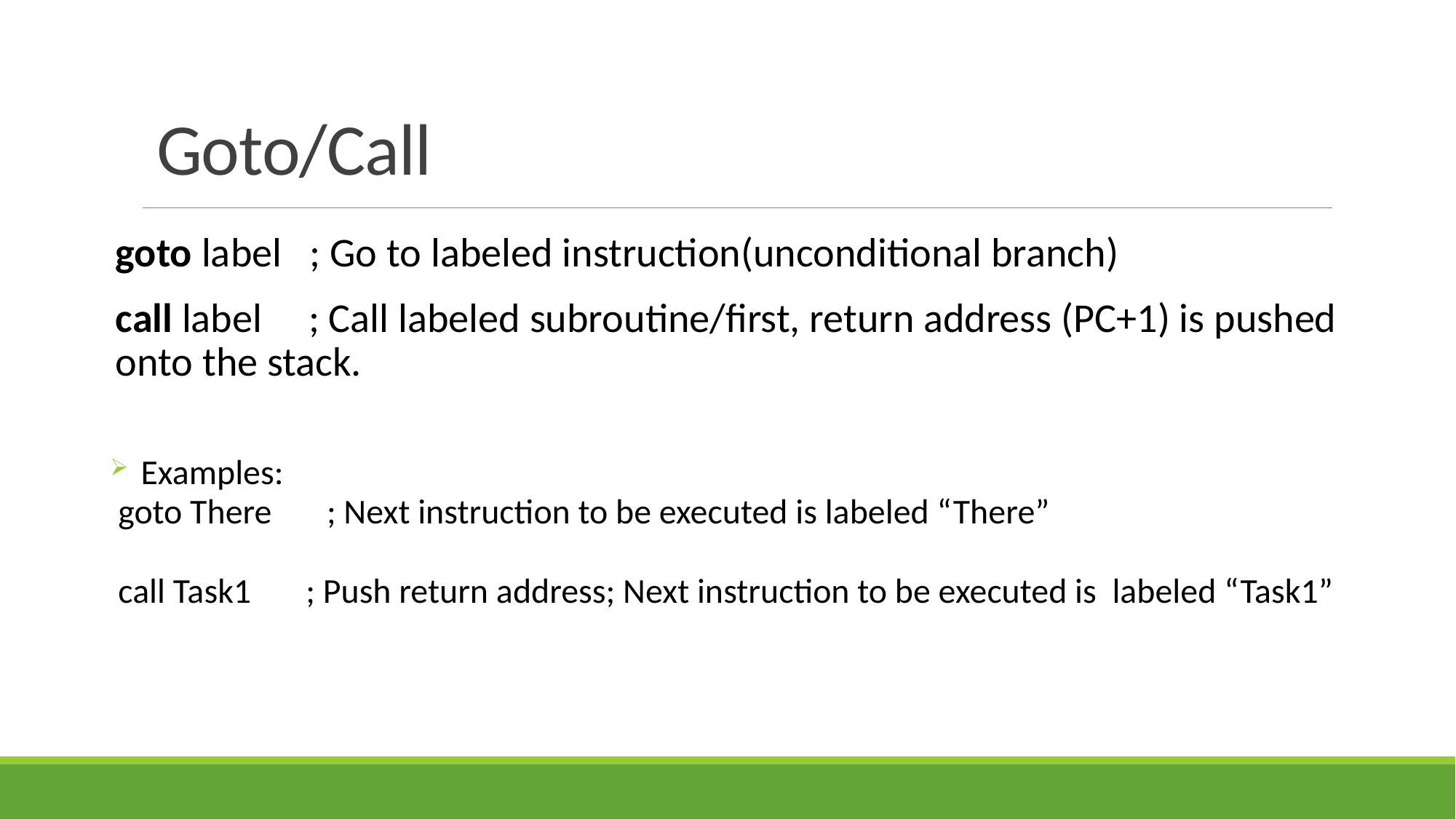

# Goto/Call
goto label   ; Go to labeled instruction(unconditional branch)
call label     ; Call labeled subroutine/first, return address (PC+1) is pushed onto the stack.

Examples:
 goto There       ; Next instruction to be executed is labeled “There”

 call Task1       ; Push return address; Next instruction to be executed is  labeled “Task1”